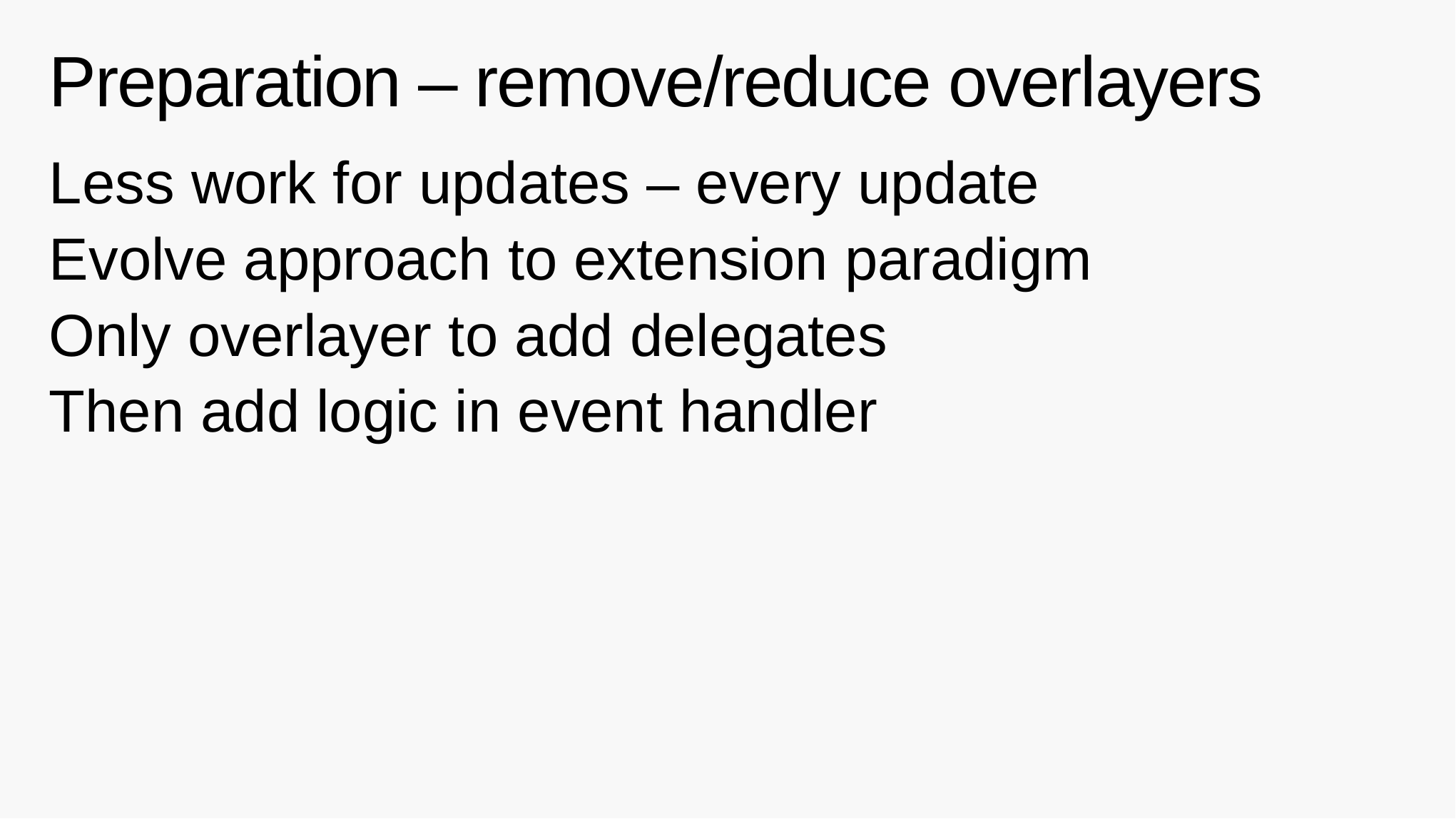

# Preparation – remove/reduce overlayers
Less work for updates – every update
Evolve approach to extension paradigm
Only overlayer to add delegates
Then add logic in event handler